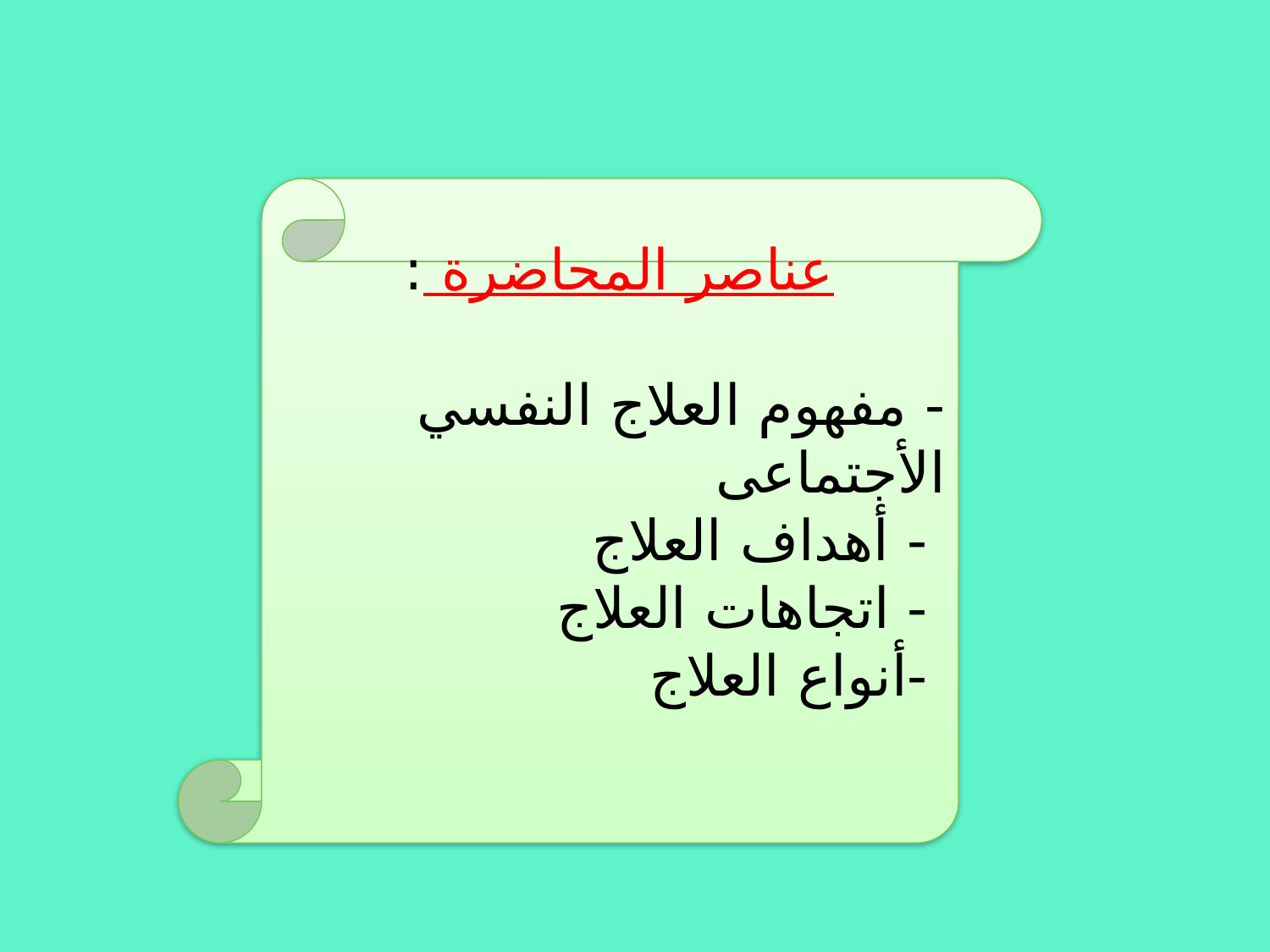

عناصر المحاضرة :

- مفهوم العلاج النفسي الأجتماعى
 - أهداف العلاج
 - اتجاهات العلاج
 -أنواع العلاج